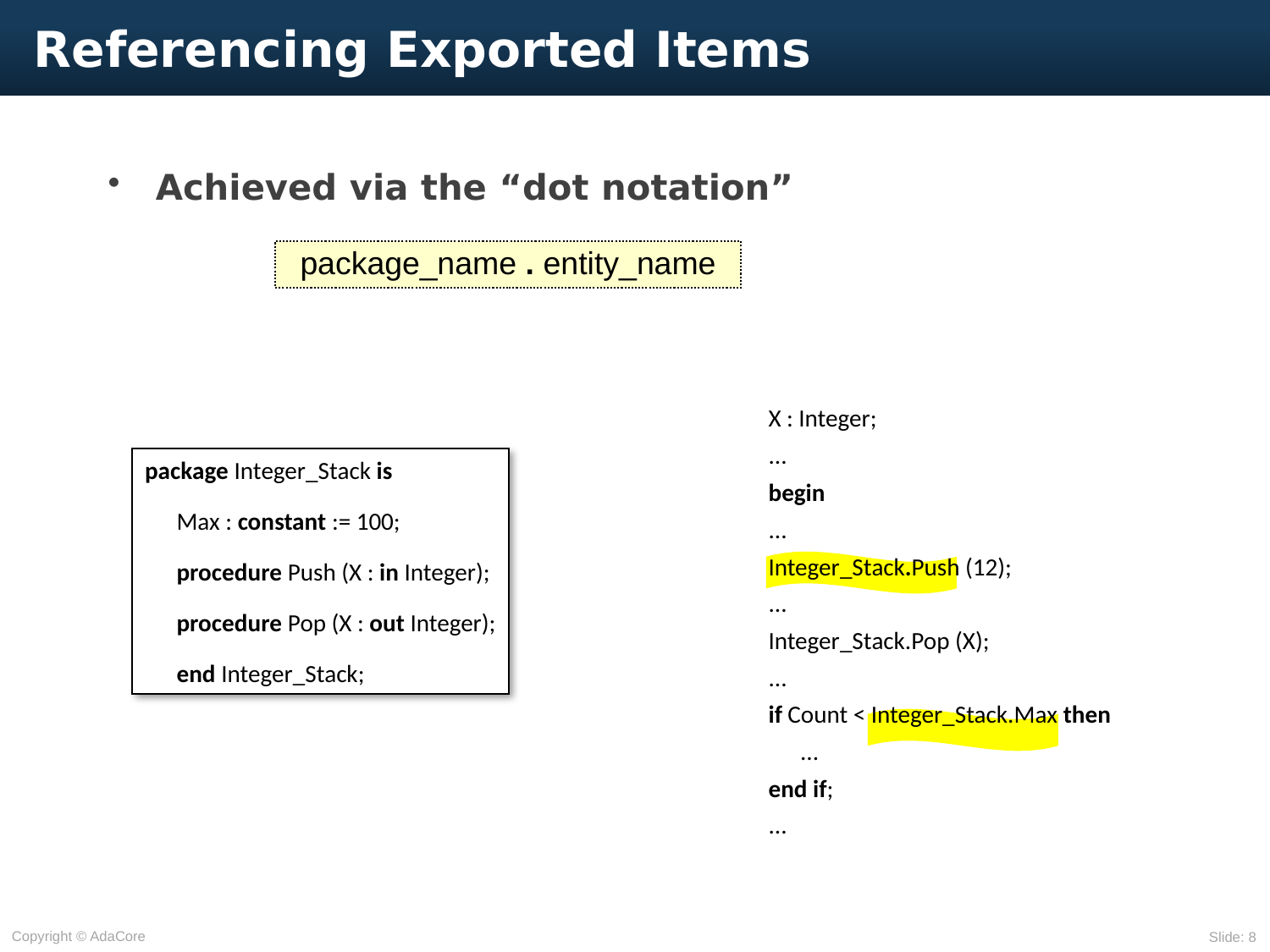

# Referencing Exported Items
Achieved via the “dot notation”
package_name . entity_name

X : Integer;
...
begin
...
Integer_Stack.Push (12);
...
Integer_Stack.Pop (X);
...
if Count < Integer_Stack.Max then
...
end if;
...

package Integer_Stack is
Max : constant := 100;
procedure Push (X : in Integer);
procedure Pop (X : out Integer);
end Integer_Stack;